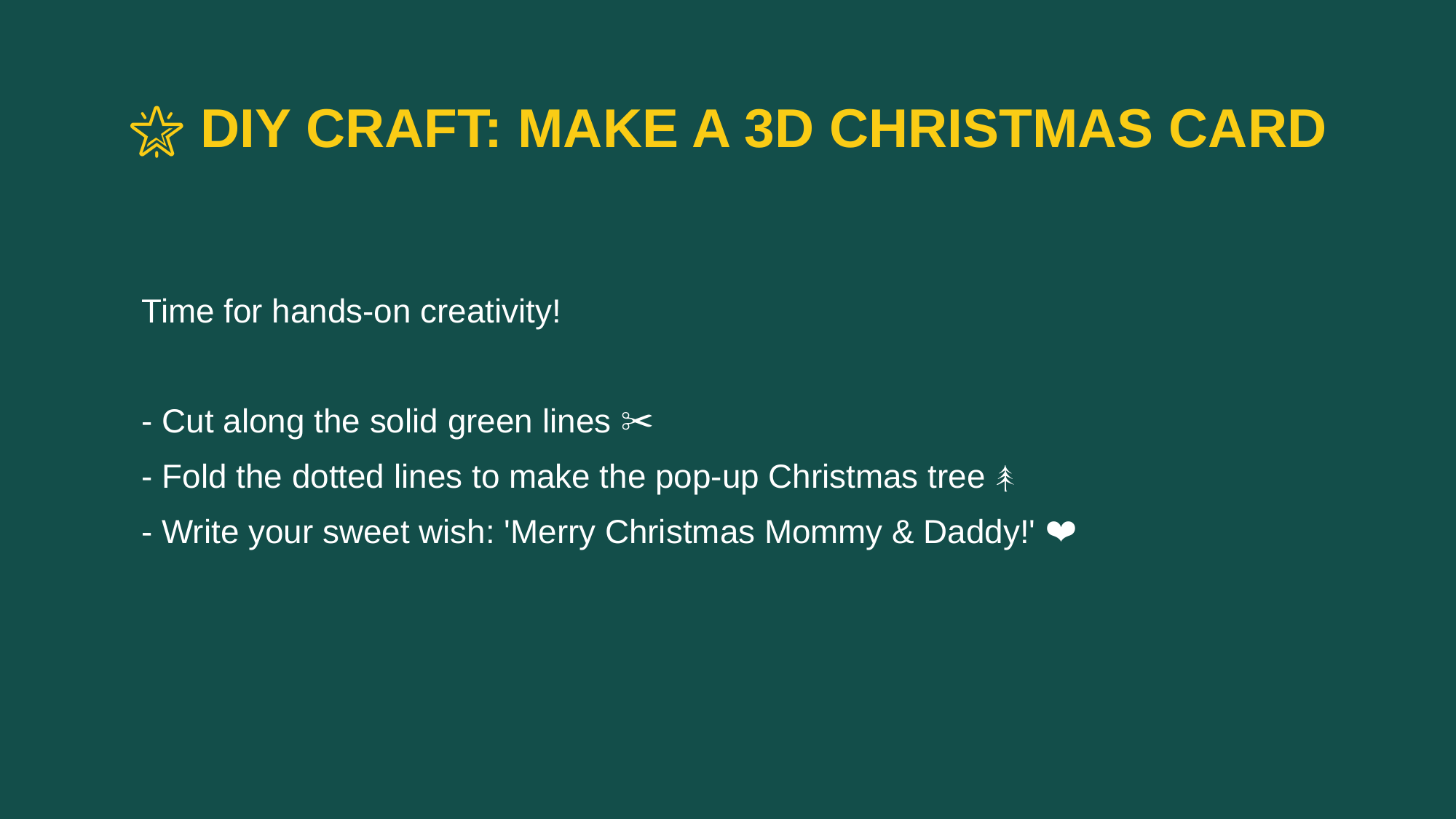

🌟 DIY CRAFT: MAKE A 3D CHRISTMAS CARD
Time for hands-on creativity!

- Cut along the solid green lines ✂️
- Fold the dotted lines to make the pop-up Christmas tree 🌲
- Write your sweet wish: 'Merry Christmas Mommy & Daddy!' ❤️